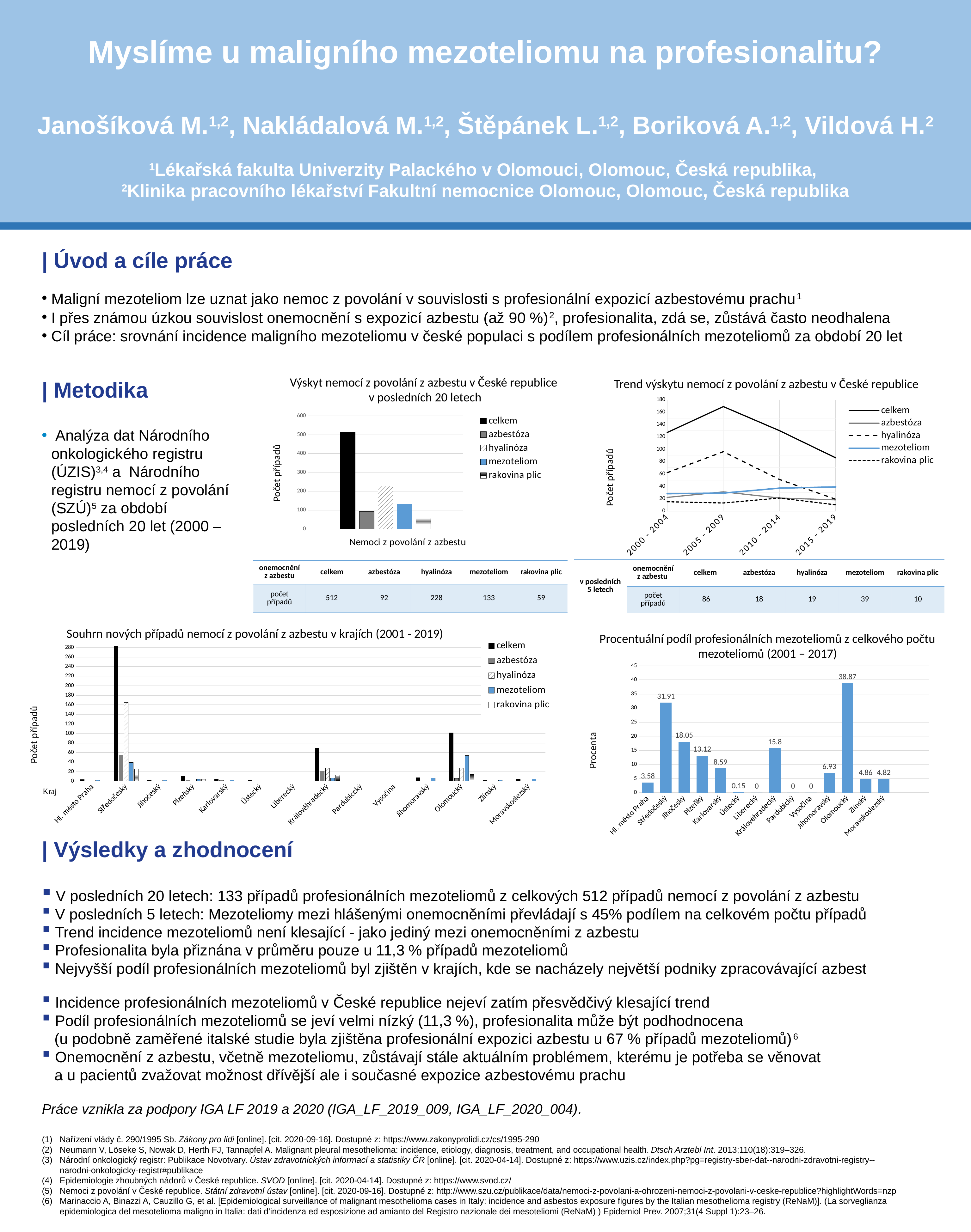

Myslíme u maligního mezoteliomu na profesionalitu?
Janošíková M.1,2, Nakládalová M.1,2, Štěpánek L.1,2, Boriková A.1,2, Vildová H.2
1Lékařská fakulta Univerzity Palackého v Olomouci, Olomouc, Česká republika,
2Klinika pracovního lékařství Fakultní nemocnice Olomouc, Olomouc, Česká republika
| Úvod a cíle práce

 Maligní mezoteliom lze uznat jako nemoc z povolání v souvislosti s profesionální expozicí azbestovému prachu1
 I přes známou úzkou souvislost onemocnění s expozicí azbestu (až 90 %)2, profesionalita, zdá se, zůstává často neodhalena
 Cíl práce: srovnání incidence maligního mezoteliomu v české populaci s podílem profesionálních mezoteliomů za období 20 let
Výskyt nemocí z povolání z azbestu v České republice
v posledních 20 letech
Trend výskytu nemocí z povolání z azbestu v České republice
| Metodika

 Analýza dat Národního onkologického registru (ÚZIS)3,4 a  Národního registru nemocí z povolání (SZÚ)5 za období posledních 20 let (2000 – 2019)

### Chart

| Category | celkem | azbestóza | hyalinóza | mezoteliom | rakovina plic |
|---|---|---|---|---|---|
| number of cases | 512.0 | 92.0 | 228.0 | 133.0 | 59.0 |

### Chart

| Category | celkem | azbestóza | hyalinóza | mezoteliom | rakovina plic |
|---|---|---|---|---|---|
| 2000 - 2004 | 127.0 | 22.0 | 62.0 | 28.0 | 15.0 |
| 2005 - 2009 | 169.0 | 31.0 | 96.0 | 29.0 | 13.0 |
| 2010 - 2014 | 130.0 | 21.0 | 51.0 | 37.0 | 21.0 |
| 2015 - 2019 | 86.0 | 18.0 | 19.0 | 39.0 | 10.0 |
| v posledních 5 letech | onemocnění z azbestu | celkem | azbestóza | hyalinóza | mezoteliom | rakovina plic |
| --- | --- | --- | --- | --- | --- | --- |
|  | počet případů | 86 | 18 | 19 | 39 | 10 |
| onemocnění z azbestu | celkem | azbestóza | hyalinóza | mezoteliom | rakovina plic |
| --- | --- | --- | --- | --- | --- |
| počet případů | 512 | 92 | 228 | 133 | 59 |

### Chart

| Category | celkem | azbestóza | hyalinóza | mezoteliom | rakovina plic |
|---|---|---|---|---|---|
| Hl. město Praha | 4.0 | 0.0 | 1.0 | 2.0 | 1.0 |
| Středočeský | 284.0 | 55.0 | 165.0 | 39.0 | 25.0 |
| Jihočeský | 3.0 | 0.0 | 0.0 | 3.0 | 0.0 |
| Plzeňský | 11.0 | 3.0 | 0.0 | 4.0 | 4.0 |
| Karlovarský | 5.0 | 2.0 | 1.0 | 2.0 | 0.0 |
| Ústecký | 3.0 | 1.0 | 1.0 | 1.0 | 0.0 |
| Liberecký | 0.0 | 0.0 | 0.0 | 0.0 | 0.0 |
| Královéhradecký | 69.0 | 21.0 | 28.0 | 7.0 | 13.0 |
| Pardubiccký | 1.0 | 1.0 | 0.0 | 0.0 | 0.0 |
| Vysočina | 1.0 | 1.0 | 0.0 | 0.0 | 0.0 |
| Jihomoravský | 8.0 | 0.0 | 0.0 | 7.0 | 1.0 |
| Olomoucký | 102.0 | 6.0 | 28.0 | 54.0 | 14.0 |
| Zlínský | 2.0 | 0.0 | 0.0 | 2.0 | 0.0 |
| Moravskoslezský | 5.0 | 0.0 | 0.0 | 5.0 | 0.0 |
Souhrn nových případů nemocí z povolání z azbestu v krajích (2001 - 2019)
Procentuální podíl profesionálních mezoteliomů z celkového počtu mezoteliomů (2001 – 2017)

### Chart

| Category |  |
|---|---|
| Hl. město Praha | 3.58 |
| Středočeský | 31.91 |
| Jihočeský | 18.05 |
| Plzeňký | 13.12 |
| Karlovarský | 8.59 |
| Ústecký | 0.15 |
| Liberecký | 0.0 |
| Královéhradecký | 15.8 |
| Pardubický | 0.0 |
| Vysočina | 0.0 |
| Jihomoravský | 6.93 |
| Olomoucký | 38.87 |
| Zlínský | 4.86 |
| Moravskoslezský | 4.82 |
| Výsledky a zhodnocení

 V posledních 20 letech: 133 případů profesionálních mezoteliomů z celkových 512 případů nemocí z povolání z azbestu
 V posledních 5 letech: Mezoteliomy mezi hlášenými onemocněními převládají s 45% podílem na celkovém počtu případů
 Trend incidence mezoteliomů není klesající - jako jediný mezi onemocněními z azbestu
 Profesionalita byla přiznána v průměru pouze u 11,3 % případů mezoteliomů
 Nejvyšší podíl profesionálních mezoteliomů byl zjištěn v krajích, kde se nacházely největší podniky zpracovávající azbest

 Incidence profesionálních mezoteliomů v České republice nejeví zatím přesvědčivý klesající trend
 Podíl profesionálních mezoteliomů se jeví velmi nízký (11,3 %), profesionalita může být podhodnocena
   (u podobně zaměřené italské studie byla zjištěna profesionální expozici azbestu u 67 % případů mezoteliomů)6
 Onemocnění z azbestu, včetně mezoteliomu, zůstávají stále aktuálním problémem, kterému je potřeba se věnovat
   a u pacientů zvažovat možnost dřívější ale i současné expozice azbestovému prachu
Práce vznikla za podpory IGA LF 2019 a 2020 (IGA_LF_2019_009, IGA_LF_2020_004).
Nařízení vlády č. 290/1995 Sb. Zákony pro lidi [online]. [cit. 2020-09-16]. Dostupné z: https://www.zakonyprolidi.cz/cs/1995-290
Neumann V, Löseke S, Nowak D, Herth FJ, Tannapfel A. Malignant pleural mesothelioma: incidence, etiology, diagnosis, treatment, and occupational health. Dtsch Arztebl Int. 2013;110(18):319–326.
Národní onkologický registr: Publikace Novotvary. Ústav zdravotnických informací a statistiky ČR [online]. [cit. 2020-04-14]. Dostupné z: https://www.uzis.cz/index.php?pg=registry-sber-dat--narodni-zdravotni-registry--narodni-onkologicky-registr#publikace
Epidemiologie zhoubných nádorů v České republice. SVOD [online]. [cit. 2020-04-14]. Dostupné z: https://www.svod.cz/
Nemoci z povolání v České republice. Státní zdravotní ústav [online]. [cit. 2020-09-16]. Dostupné z: http://www.szu.cz/publikace/data/nemoci-z-povolani-a-ohrozeni-nemoci-z-povolani-v-ceske-republice?highlightWords=nzp
Marinaccio A, Binazzi A, Cauzillo G, et al. [Epidemiological surveillance of malignant mesothelioma cases in Italy: incidence and asbestos exposure figures by the Italian mesothelioma registry (ReNaM)]. (La sorveglianza epidemiologica del mesotelioma maligno in Italia: dati d'incidenza ed esposizione ad amianto del Registro nazionale dei mesoteliomi (ReNaM) ) Epidemiol Prev. 2007;31(4 Suppl 1):23–26.